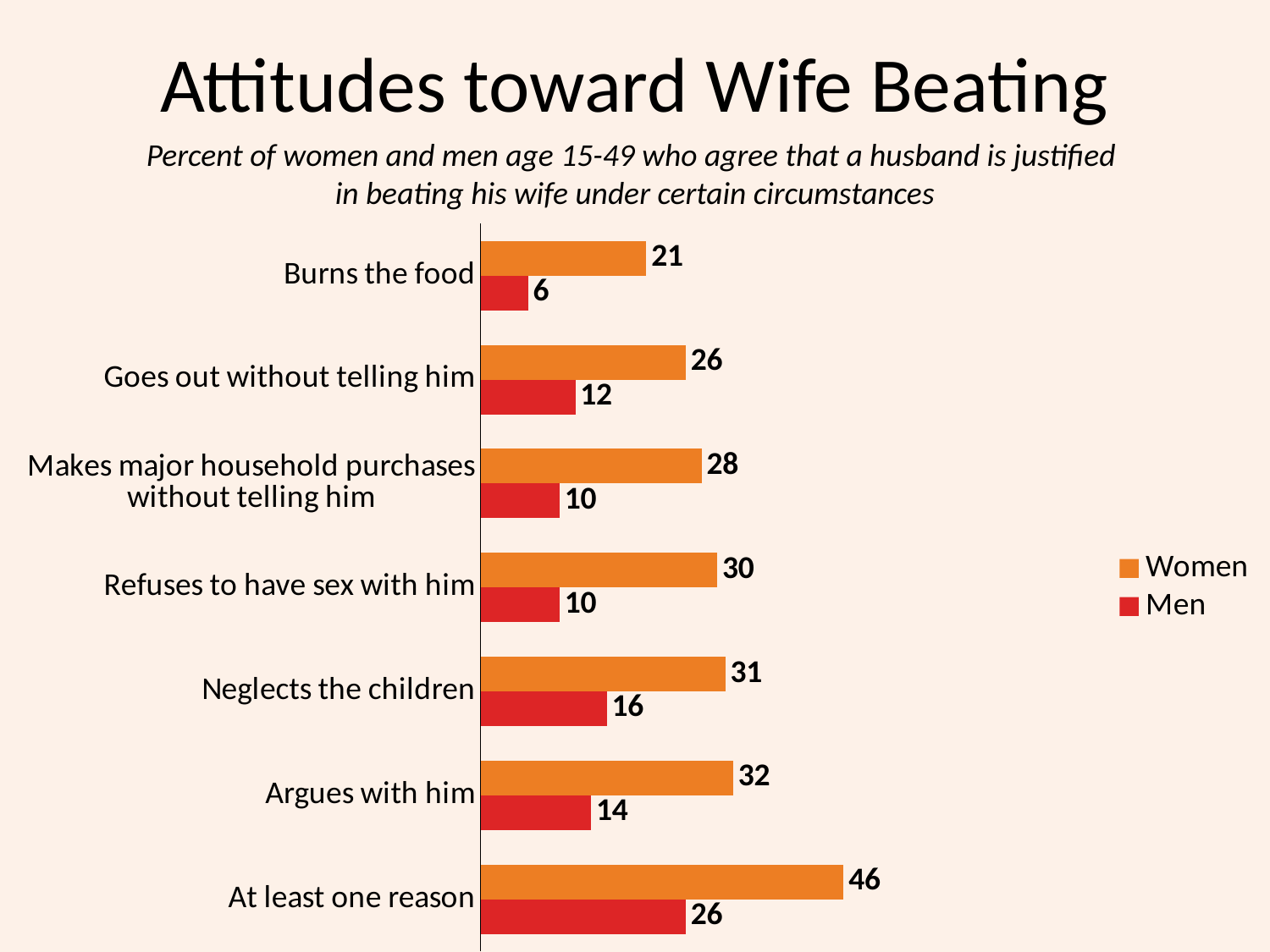

# Attitudes toward Wife Beating
Percent of women and men age 15-49 who agree that a husband is justified
in beating his wife under certain circumstances

### Chart

| Category | Men | Women |
|---|---|---|
| At least one reason | 26.0 | 46.0 |
| Argues with him | 14.0 | 32.0 |
| Neglects the children | 16.0 | 31.0 |
| Refuses to have sex with him | 10.0 | 30.0 |
| Makes major household purchases without telling him | 10.0 | 28.0 |
| Goes out without telling him | 12.0 | 26.0 |
| Burns the food | 6.0 | 21.0 |